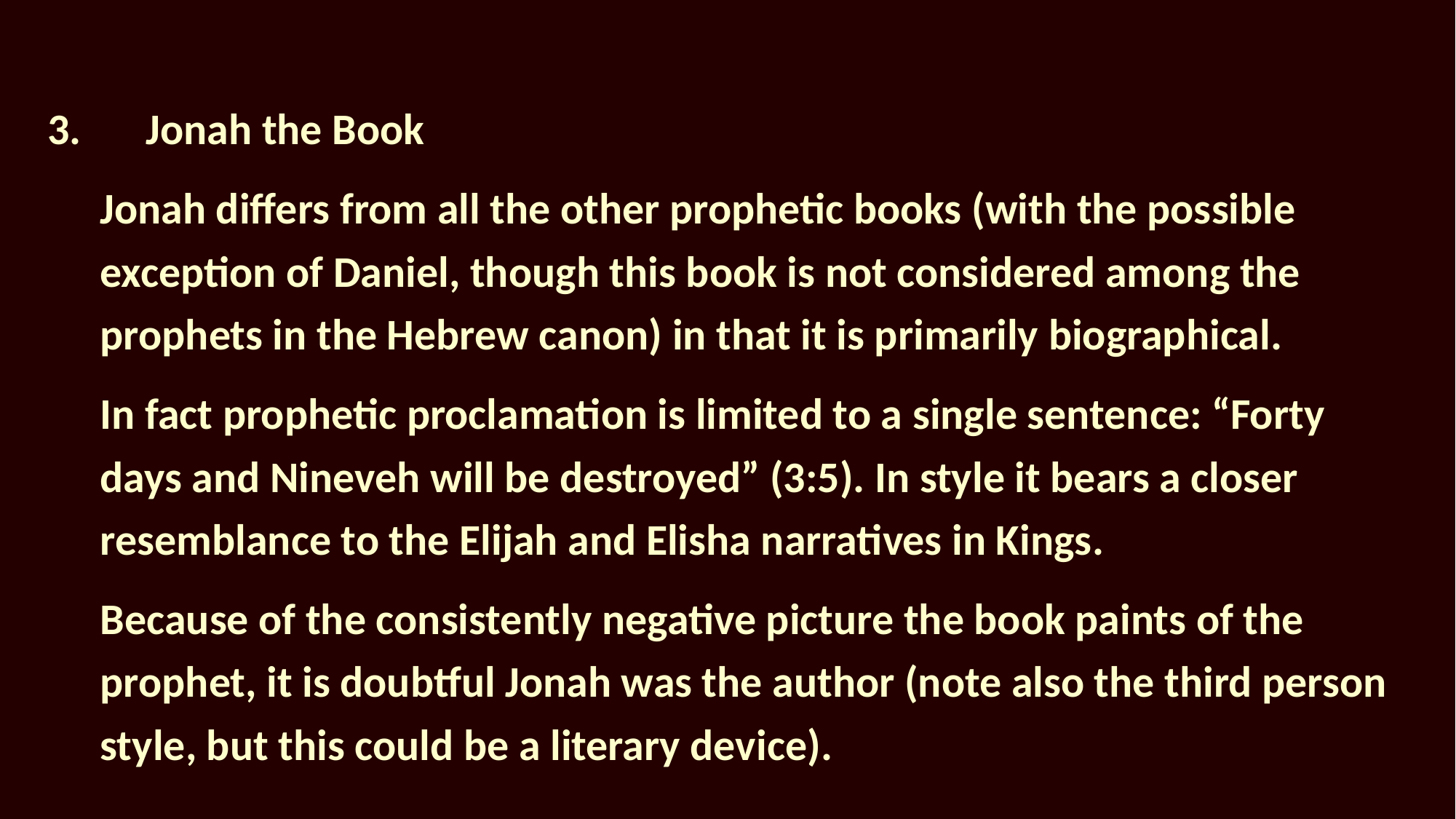

3.	Jonah the Book
Jonah differs from all the other prophetic books (with the possible exception of Daniel, though this book is not considered among the prophets in the Hebrew canon) in that it is primarily biographical.
In fact prophetic proclamation is limited to a single sentence: “Forty days and Nineveh will be destroyed” (3:5). In style it bears a closer resemblance to the Elijah and Elisha narratives in Kings.
Because of the consistently negative picture the book paints of the prophet, it is doubtful Jonah was the author (note also the third person style, but this could be a literary device).